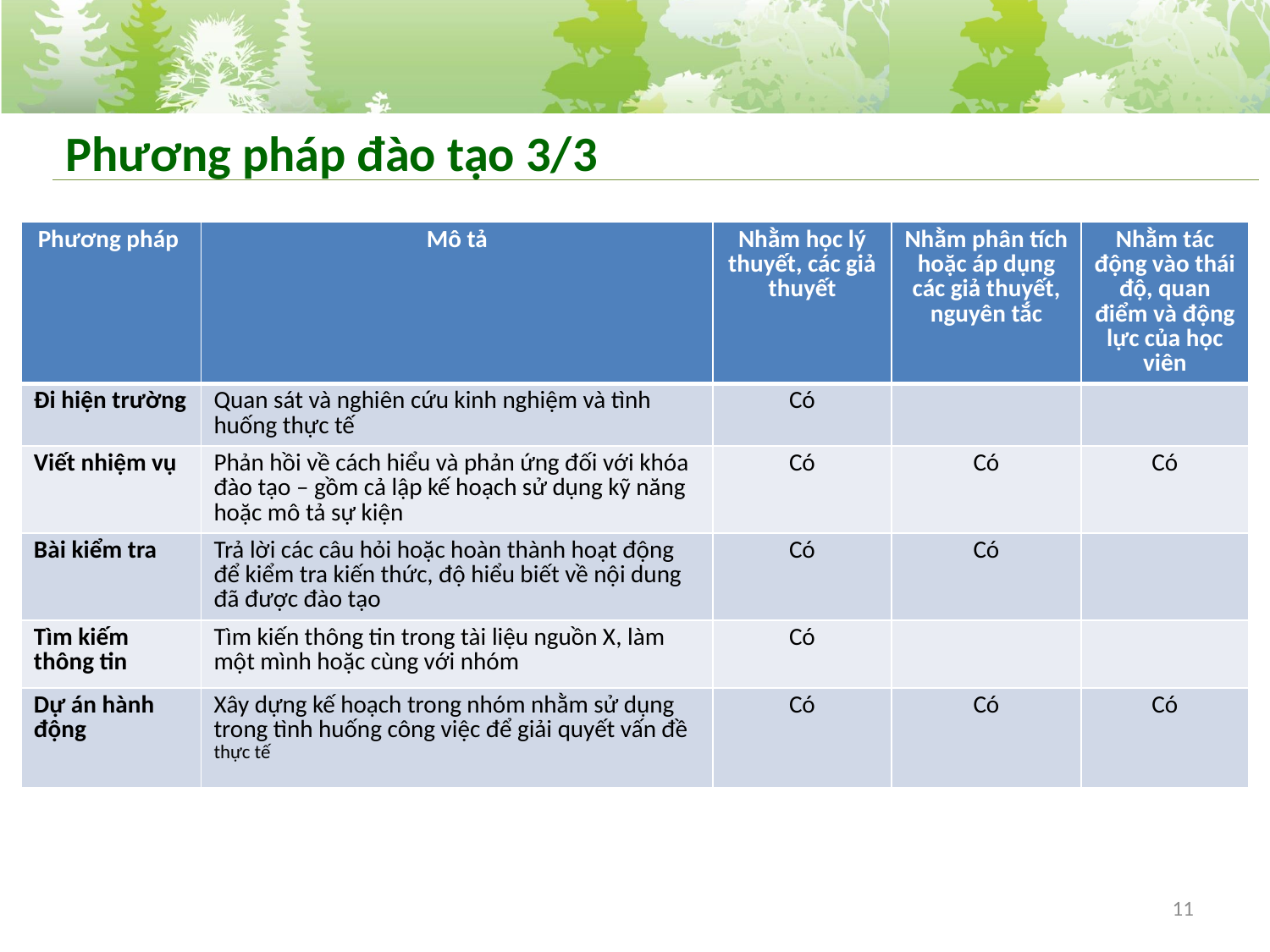

# Phương pháp đào tạo 3/3
| Phương pháp | Mô tả | Nhằm học lý thuyết, các giả thuyết | Nhằm phân tích hoặc áp dụng các giả thuyết, nguyên tắc | Nhằm tác động vào thái độ, quan điểm và động lực của học viên |
| --- | --- | --- | --- | --- |
| Đi hiện trường | Quan sát và nghiên cứu kinh nghiệm và tình huống thực tế | Có |  |  |
| Viết nhiệm vụ | Phản hồi về cách hiểu và phản ứng đối với khóa đào tạo – gồm cả lập kế hoạch sử dụng kỹ năng hoặc mô tả sự kiện | Có | Có | Có |
| Bài kiểm tra | Trả lời các câu hỏi hoặc hoàn thành hoạt động để kiểm tra kiến thức, độ hiểu biết về nội dung đã được đào tạo | Có | Có |  |
| Tìm kiếm thông tin | Tìm kiến thông tin trong tài liệu nguồn X, làm một mình hoặc cùng với nhóm | Có |  |  |
| Dự án hành động | Xây dựng kế hoạch trong nhóm nhằm sử dụng trong tình huống công việc để giải quyết vấn đề thực tế | Có | Có | Có |
11